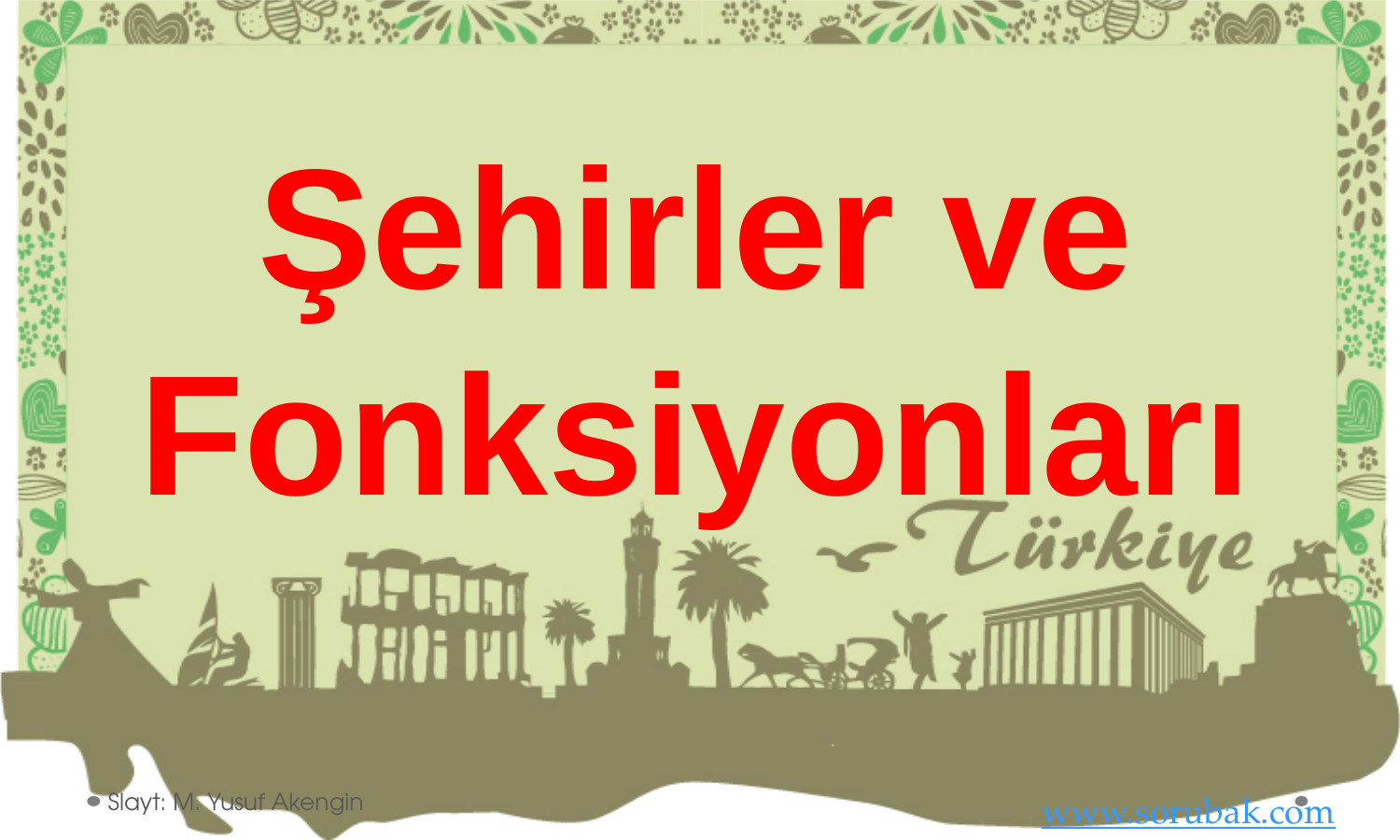

Şehirler ve
Fonksiyonları
Slayt: M. Yusuf Akengin
www.sorubak.com